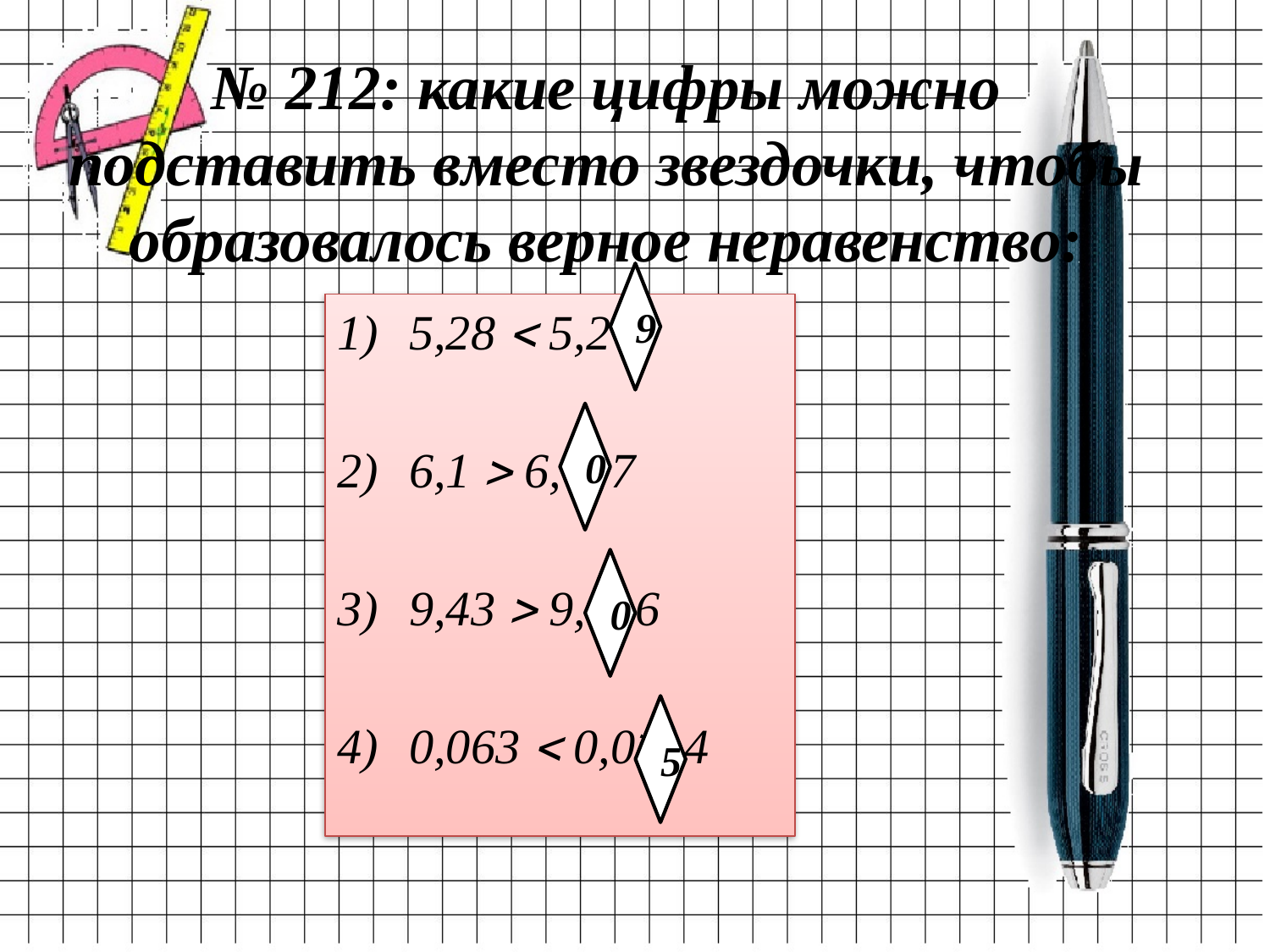

# № 212: какие цифры можно подставить вместо звездочки, чтобы образовалось верное неравенство:
9
5,28 < 5,2 *

6,1 > 6,*  7

9,43 > 9,*  6

0,063 < 0,0*  4
0
0
5